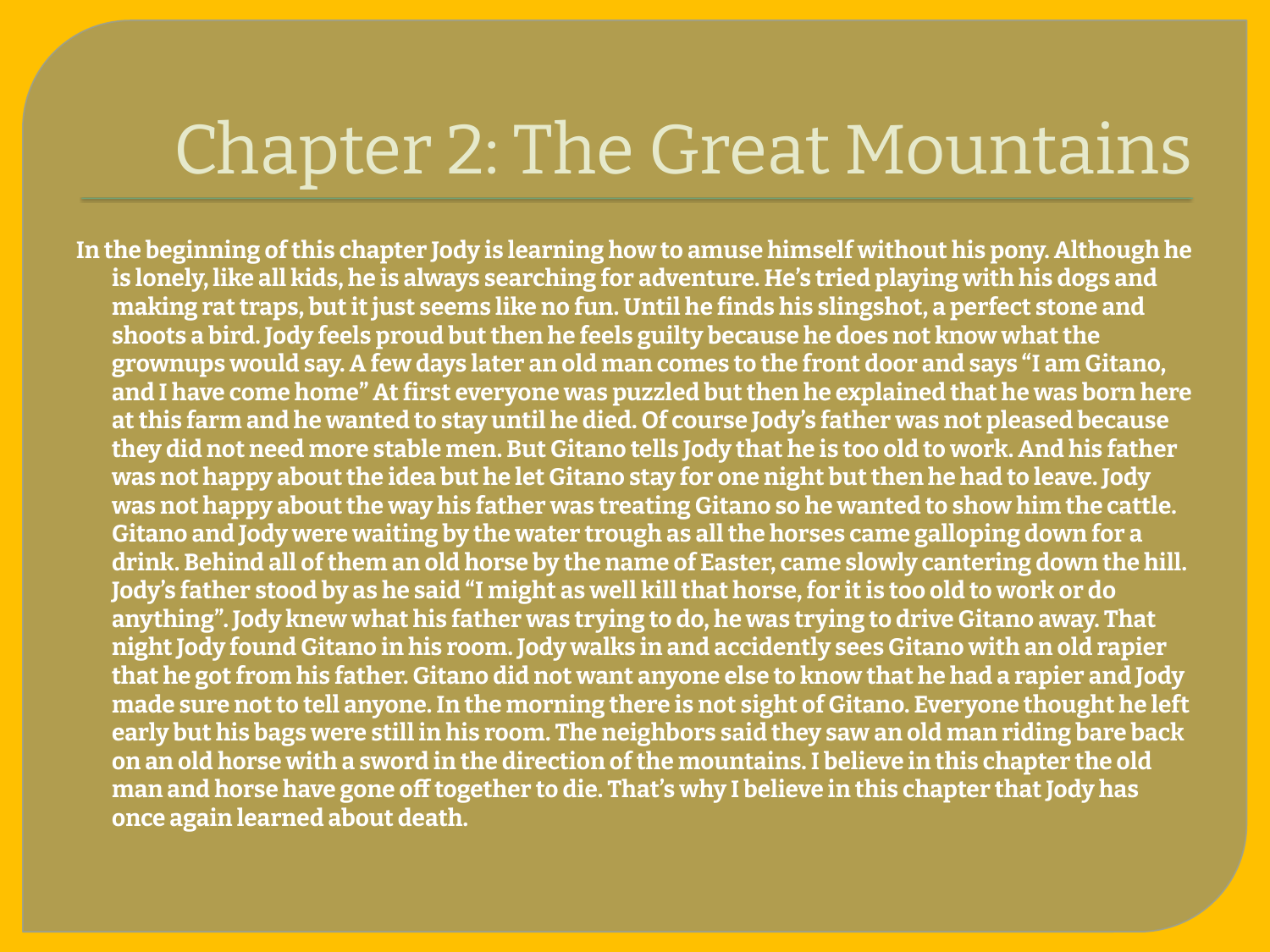

# Chapter 2: The Great Mountains
In the beginning of this chapter Jody is learning how to amuse himself without his pony. Although he is lonely, like all kids, he is always searching for adventure. He’s tried playing with his dogs and making rat traps, but it just seems like no fun. Until he finds his slingshot, a perfect stone and shoots a bird. Jody feels proud but then he feels guilty because he does not know what the grownups would say. A few days later an old man comes to the front door and says “I am Gitano, and I have come home” At first everyone was puzzled but then he explained that he was born here at this farm and he wanted to stay until he died. Of course Jody’s father was not pleased because they did not need more stable men. But Gitano tells Jody that he is too old to work. And his father was not happy about the idea but he let Gitano stay for one night but then he had to leave. Jody was not happy about the way his father was treating Gitano so he wanted to show him the cattle. Gitano and Jody were waiting by the water trough as all the horses came galloping down for a drink. Behind all of them an old horse by the name of Easter, came slowly cantering down the hill. Jody’s father stood by as he said “I might as well kill that horse, for it is too old to work or do anything”. Jody knew what his father was trying to do, he was trying to drive Gitano away. That night Jody found Gitano in his room. Jody walks in and accidently sees Gitano with an old rapier that he got from his father. Gitano did not want anyone else to know that he had a rapier and Jody made sure not to tell anyone. In the morning there is not sight of Gitano. Everyone thought he left early but his bags were still in his room. The neighbors said they saw an old man riding bare back on an old horse with a sword in the direction of the mountains. I believe in this chapter the old man and horse have gone off together to die. That’s why I believe in this chapter that Jody has once again learned about death.